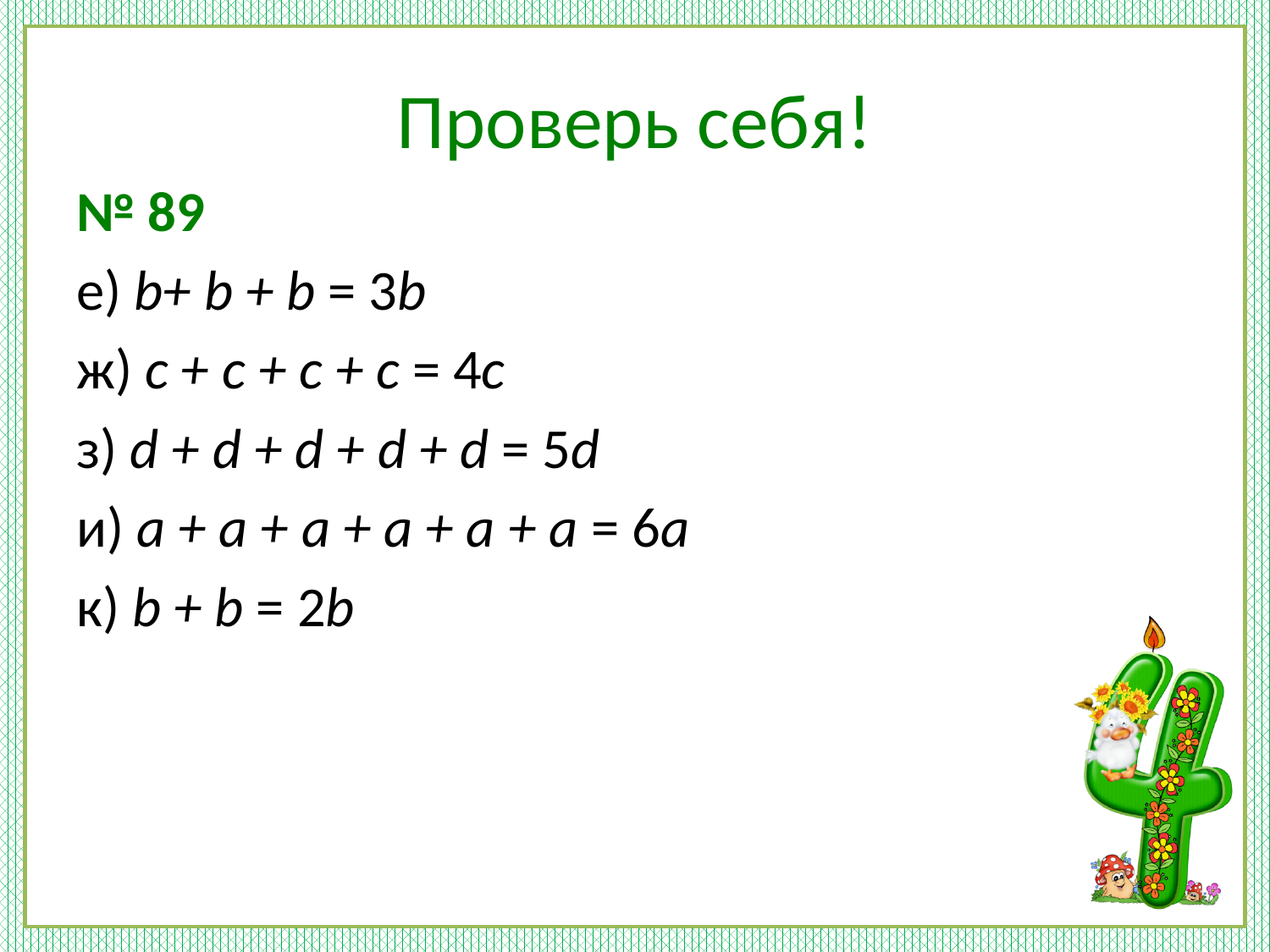

# Проверь себя!
№ 89
е) b+ b + b = 3b
ж) с + с + с + с = 4с
з) d + d + d + d + d = 5d
и) а + а + а + а + а + а = 6а
к) b + b = 2b